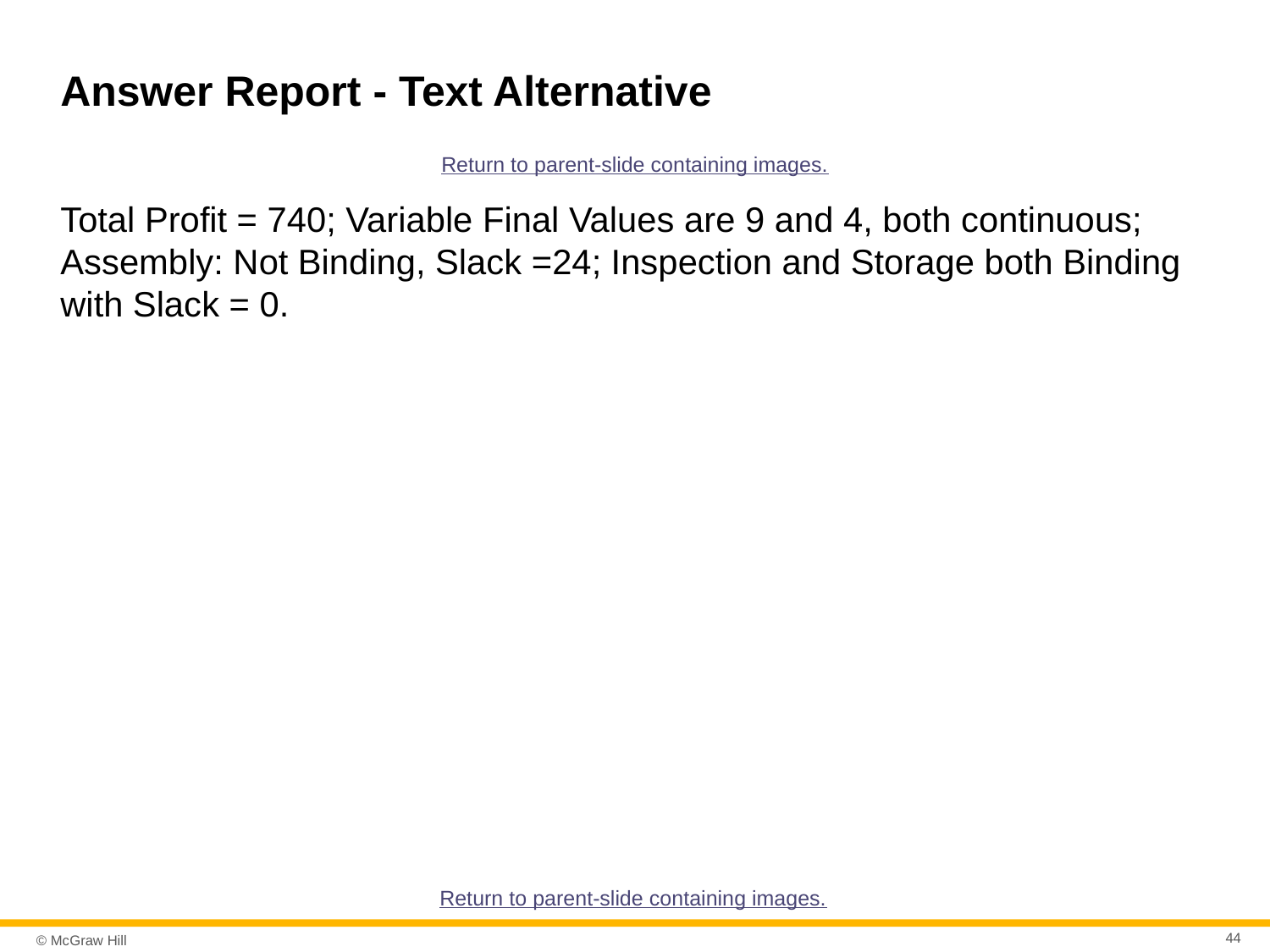

# Answer Report - Text Alternative
Return to parent-slide containing images.
Total Profit = 740; Variable Final Values are 9 and 4, both continuous; Assembly: Not Binding, Slack =24; Inspection and Storage both Binding with Slack = 0.
Return to parent-slide containing images.